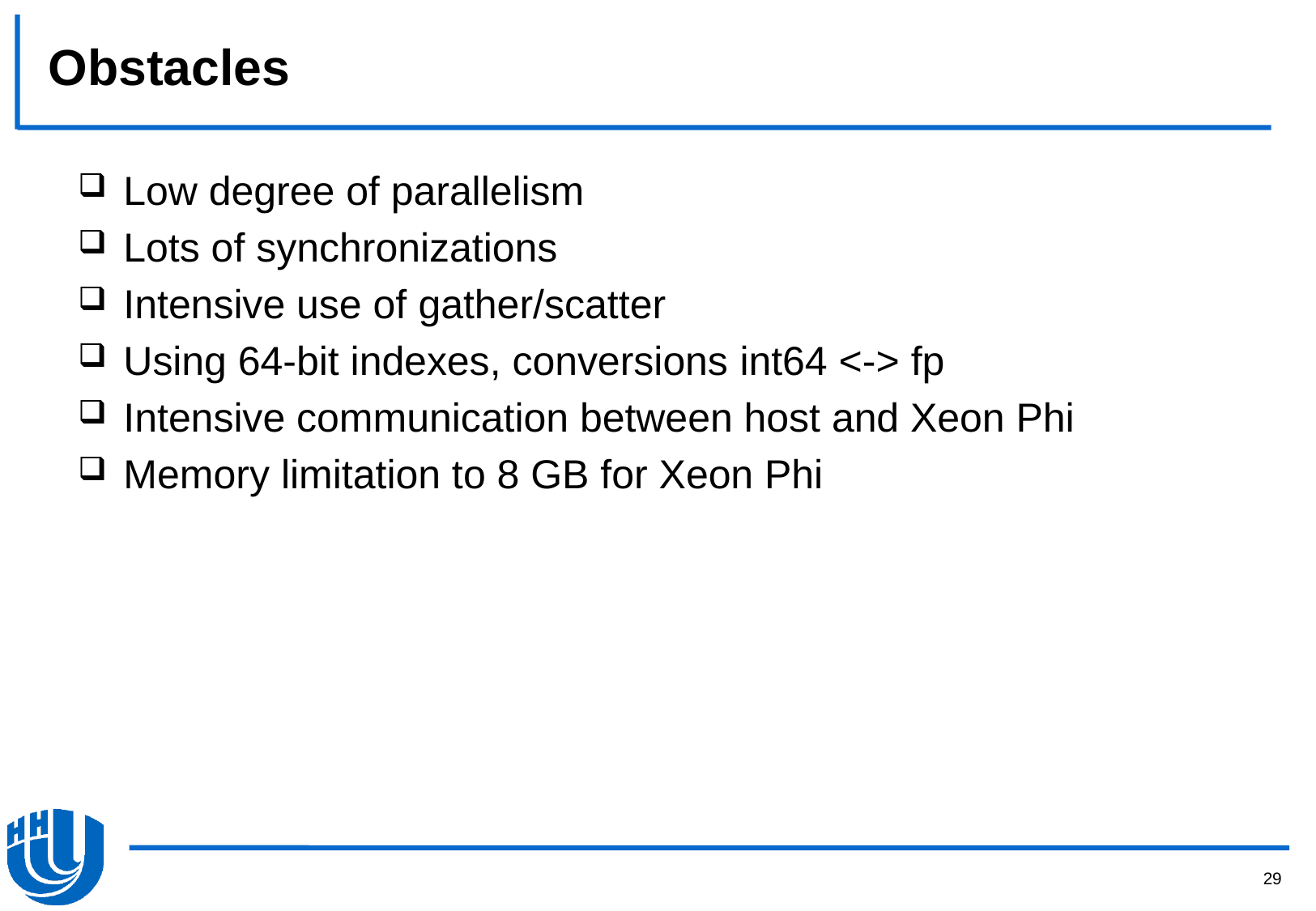

# Obstacles
Low degree of parallelism
Lots of synchronizations
Intensive use of gather/scatter
Using 64-bit indexes, conversions int64 <-> fp
Intensive communication between host and Xeon Phi
Memory limitation to 8 GB for Xeon Phi
29